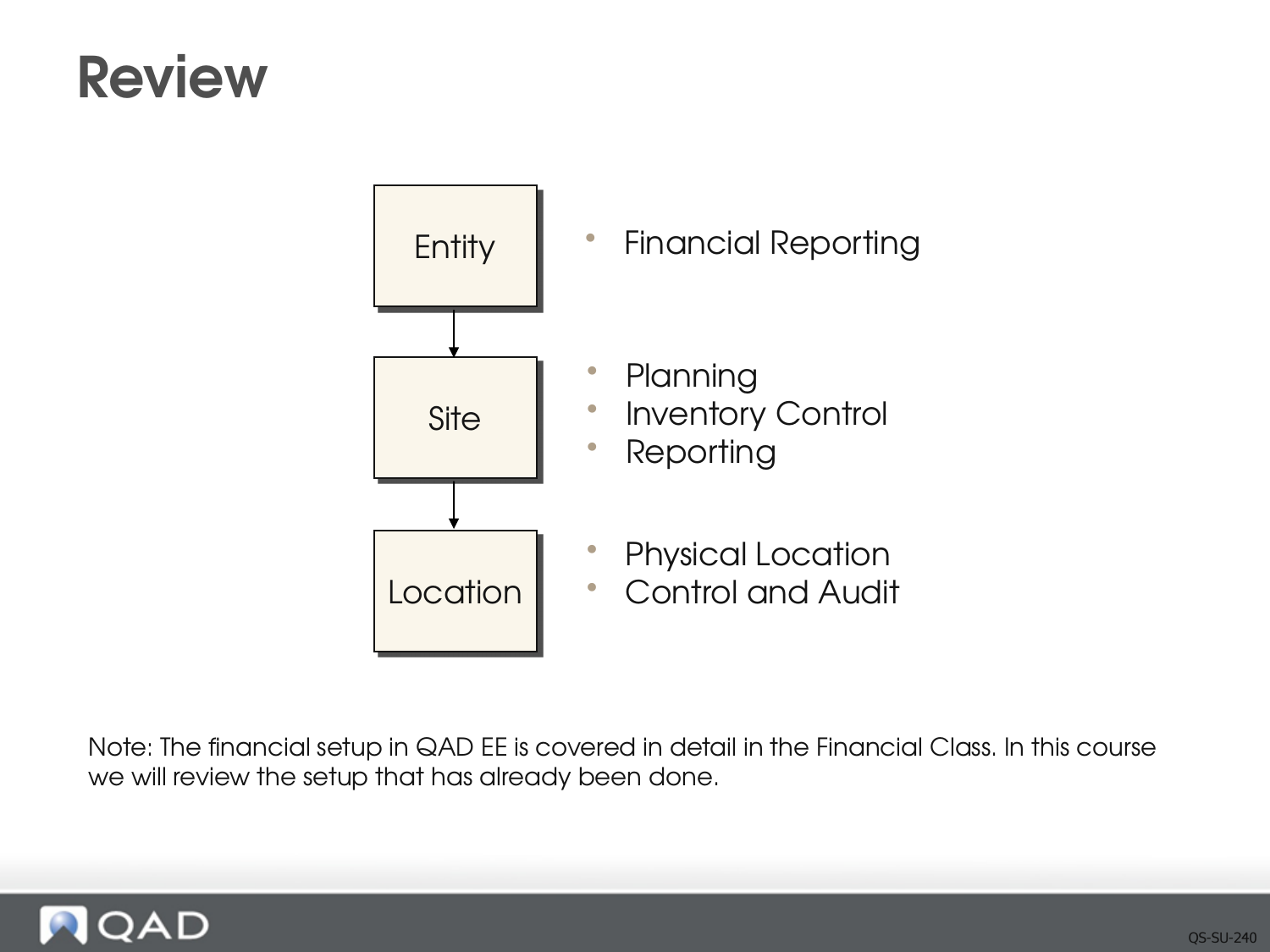

# Review
Entity
 Financial Reporting

 Planning
 Inventory Control
 Reporting
Site

 Physical Location
 Control and Audit
Location
Note: The financial setup in QAD EE is covered in detail in the Financial Class. In this course
we will review the setup that has already been done.
QS-SU-240